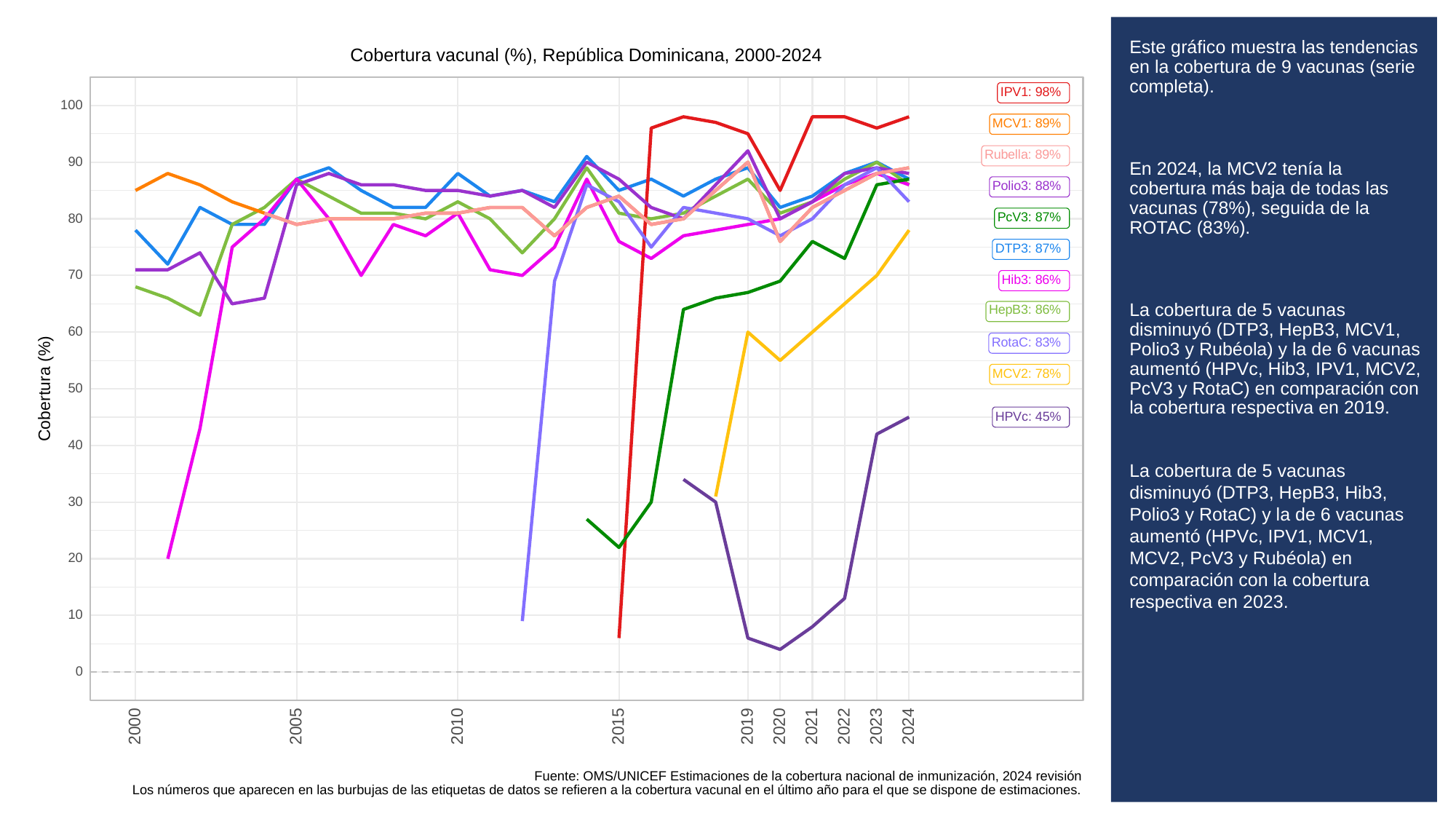

# Este gráfico muestra las tendencias en la cobertura de 9 vacunas (serie completa).

En 2024, la MCV2 tenía la cobertura más baja de todas las vacunas (78%), seguida de la ROTAC (83%).

La cobertura de 5 vacunas disminuyó (DTP3, HepB3, MCV1, Polio3 y Rubéola) y la de 6 vacunas aumentó (HPVc, Hib3, IPV1, MCV2, PcV3 y RotaC) en comparación con la cobertura respectiva en 2019.

La cobertura de 5 vacunas disminuyó (DTP3, HepB3, Hib3, Polio3 y RotaC) y la de 6 vacunas aumentó (HPVc, IPV1, MCV1, MCV2, PcV3 y Rubéola) en comparación con la cobertura respectiva en 2023.

Cobertura vacunal (%), República Dominicana, 2000-2024

IPV1: 98%

100

MCV1: 89%

Rubella: 89%

90

Polio3: 88%

PcV3: 87%
80

DTP3: 87%

70

Hib3: 86%

HepB3: 86%
60

RotaC: 83%

MCV2: 78%
Cobertura (%)
50

HPVc: 45%

40

30

20

10

0

2023
2000
2005
2010
2015
2019
2020
2021
2022
2024
Fuente: OMS/UNICEF Estimaciones de la cobertura nacional de inmunización, 2024 revisión
Los números que aparecen en las burbujas de las etiquetas de datos se refieren a la cobertura vacunal en el último año para el que se dispone de estimaciones.